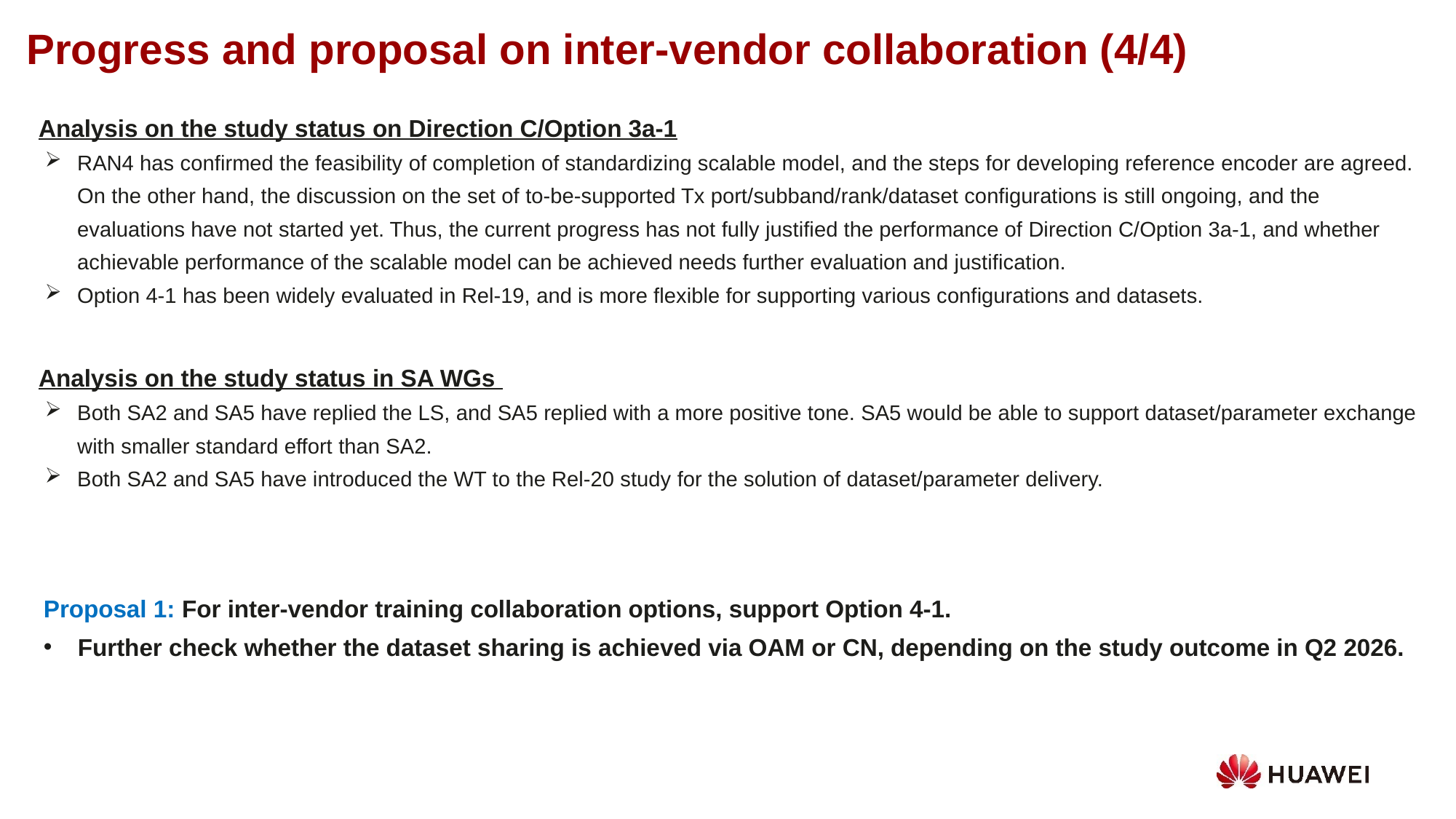

Progress and proposal on inter-vendor collaboration (4/4)
Analysis on the study status on Direction C/Option 3a-1
RAN4 has confirmed the feasibility of completion of standardizing scalable model, and the steps for developing reference encoder are agreed. On the other hand, the discussion on the set of to-be-supported Tx port/subband/rank/dataset configurations is still ongoing, and the evaluations have not started yet. Thus, the current progress has not fully justified the performance of Direction C/Option 3a-1, and whether achievable performance of the scalable model can be achieved needs further evaluation and justification.
Option 4-1 has been widely evaluated in Rel-19, and is more flexible for supporting various configurations and datasets.

Analysis on the study status in SA WGs
Both SA2 and SA5 have replied the LS, and SA5 replied with a more positive tone. SA5 would be able to support dataset/parameter exchange with smaller standard effort than SA2.
Both SA2 and SA5 have introduced the WT to the Rel-20 study for the solution of dataset/parameter delivery.
Proposal 1: For inter-vendor training collaboration options, support Option 4-1.
Further check whether the dataset sharing is achieved via OAM or CN, depending on the study outcome in Q2 2026.